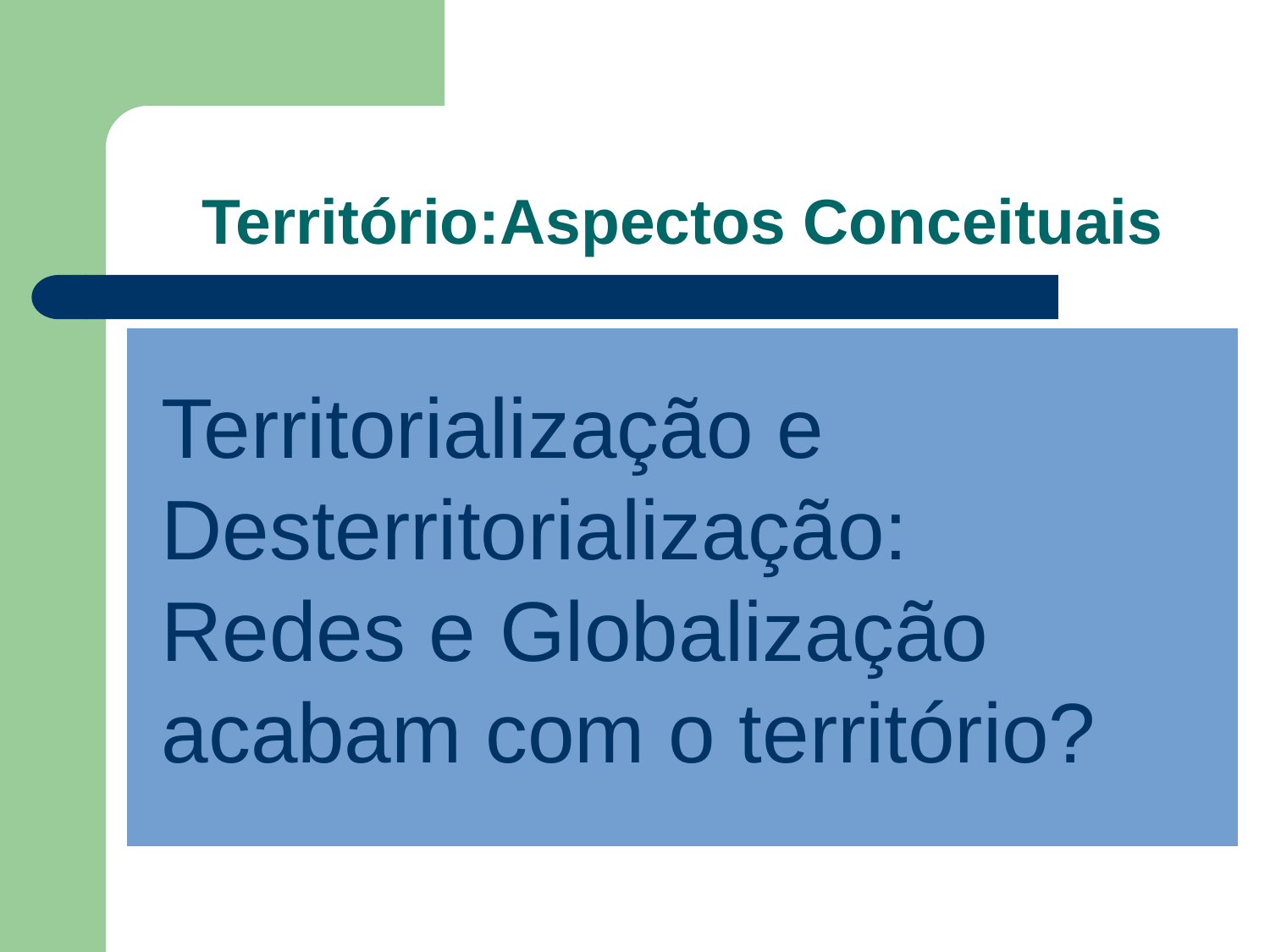

# Território:Aspectos Conceituais

Territorialização e Desterritorialização: Redes e Globalização acabam com o território?